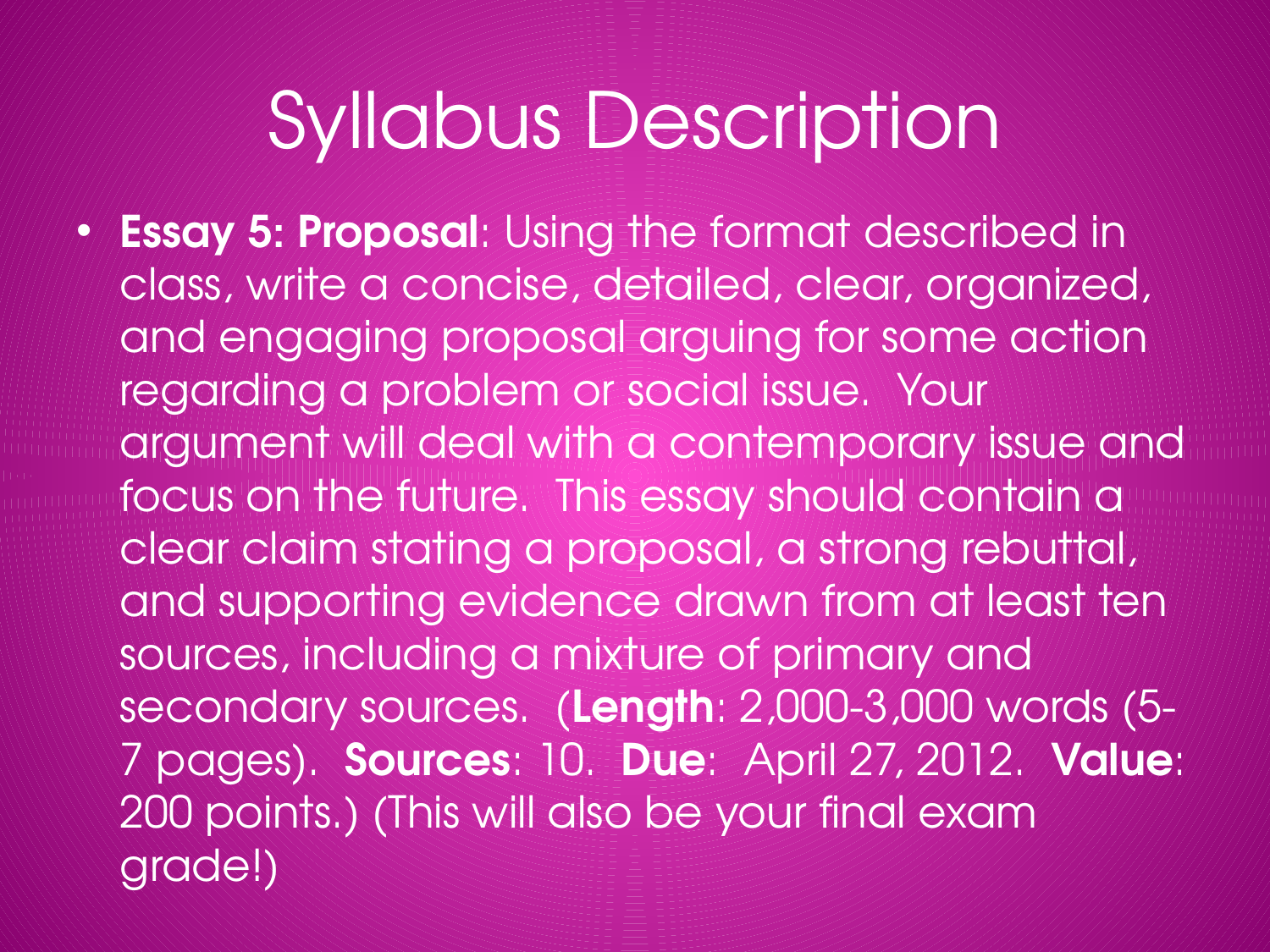

# Syllabus Description
Essay 5: Proposal: Using the format described in class, write a concise, detailed, clear, organized, and engaging proposal arguing for some action regarding a problem or social issue.  Your argument will deal with a contemporary issue and focus on the future.  This essay should contain a clear claim stating a proposal, a strong rebuttal, and supporting evidence drawn from at least ten sources, including a mixture of primary and secondary sources.  (Length: 2,000-3,000 words (5-7 pages).  Sources: 10.  Due:  April 27, 2012.  Value: 200 points.) (This will also be your final exam grade!)